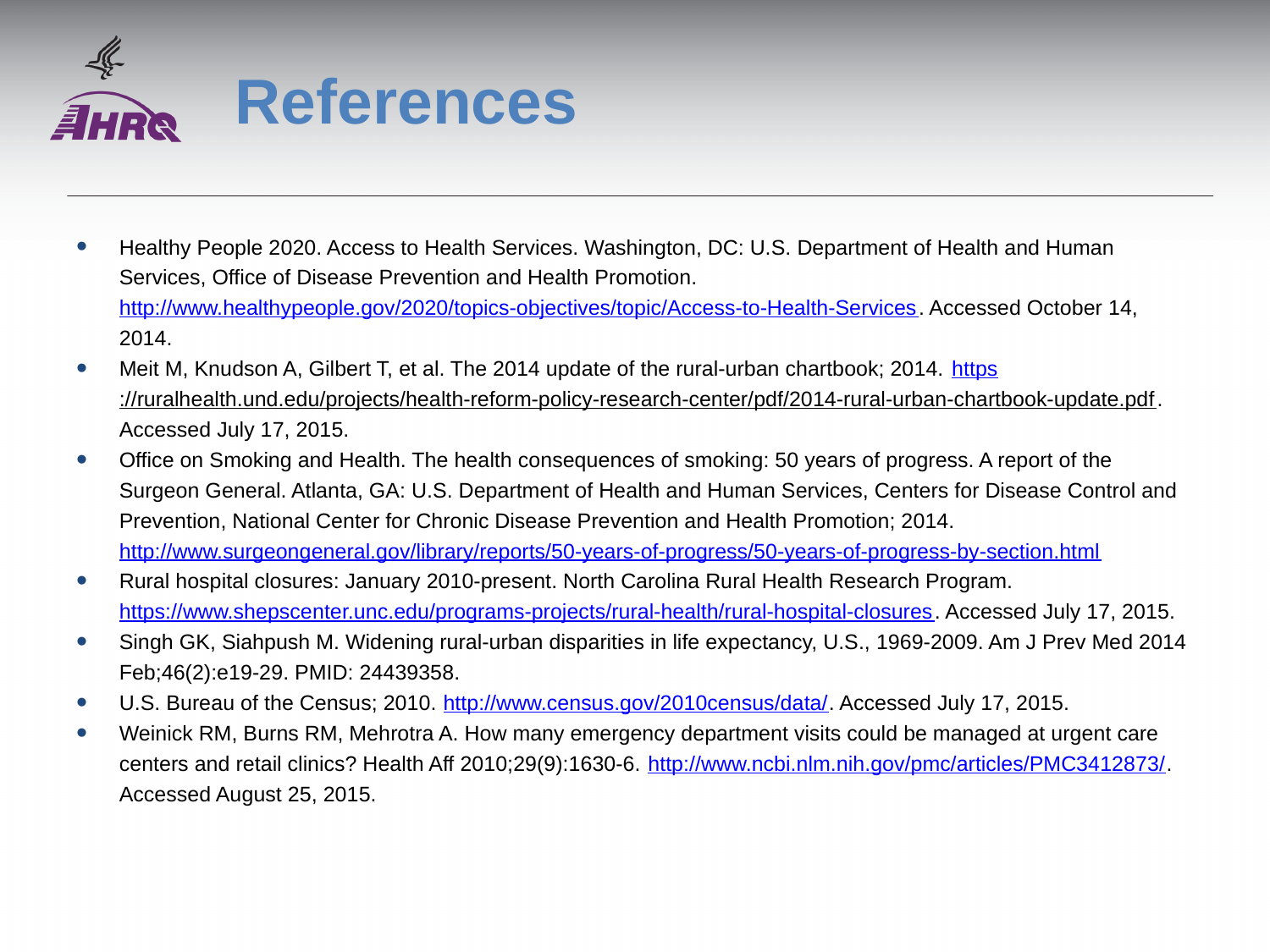

# References
Healthy People 2020. Access to Health Services. Washington, DC: U.S. Department of Health and Human Services, Office of Disease Prevention and Health Promotion. http://www.healthypeople.gov/2020/topics-objectives/topic/Access-to-Health-Services. Accessed October 14, 2014.
Meit M, Knudson A, Gilbert T, et al. The 2014 update of the rural-urban chartbook; 2014. https://ruralhealth.und.edu/projects/health-reform-policy-research-center/pdf/2014-rural-urban-chartbook-update.pdf. Accessed July 17, 2015.
Office on Smoking and Health. The health consequences of smoking: 50 years of progress. A report of the Surgeon General. Atlanta, GA: U.S. Department of Health and Human Services, Centers for Disease Control and Prevention, National Center for Chronic Disease Prevention and Health Promotion; 2014. http://www.surgeongeneral.gov/library/reports/50-years-of-progress/50-years-of-progress-by-section.html
Rural hospital closures: January 2010-present. North Carolina Rural Health Research Program. https://www.shepscenter.unc.edu/programs-projects/rural-health/rural-hospital-closures. Accessed July 17, 2015.
Singh GK, Siahpush M. Widening rural-urban disparities in life expectancy, U.S., 1969-2009. Am J Prev Med 2014 Feb;46(2):e19-29. PMID: 24439358.
U.S. Bureau of the Census; 2010. http://www.census.gov/2010census/data/. Accessed July 17, 2015.
Weinick RM, Burns RM, Mehrotra A. How many emergency department visits could be managed at urgent care centers and retail clinics? Health Aff 2010;29(9):1630-6. http://www.ncbi.nlm.nih.gov/pmc/articles/PMC3412873/. Accessed August 25, 2015.